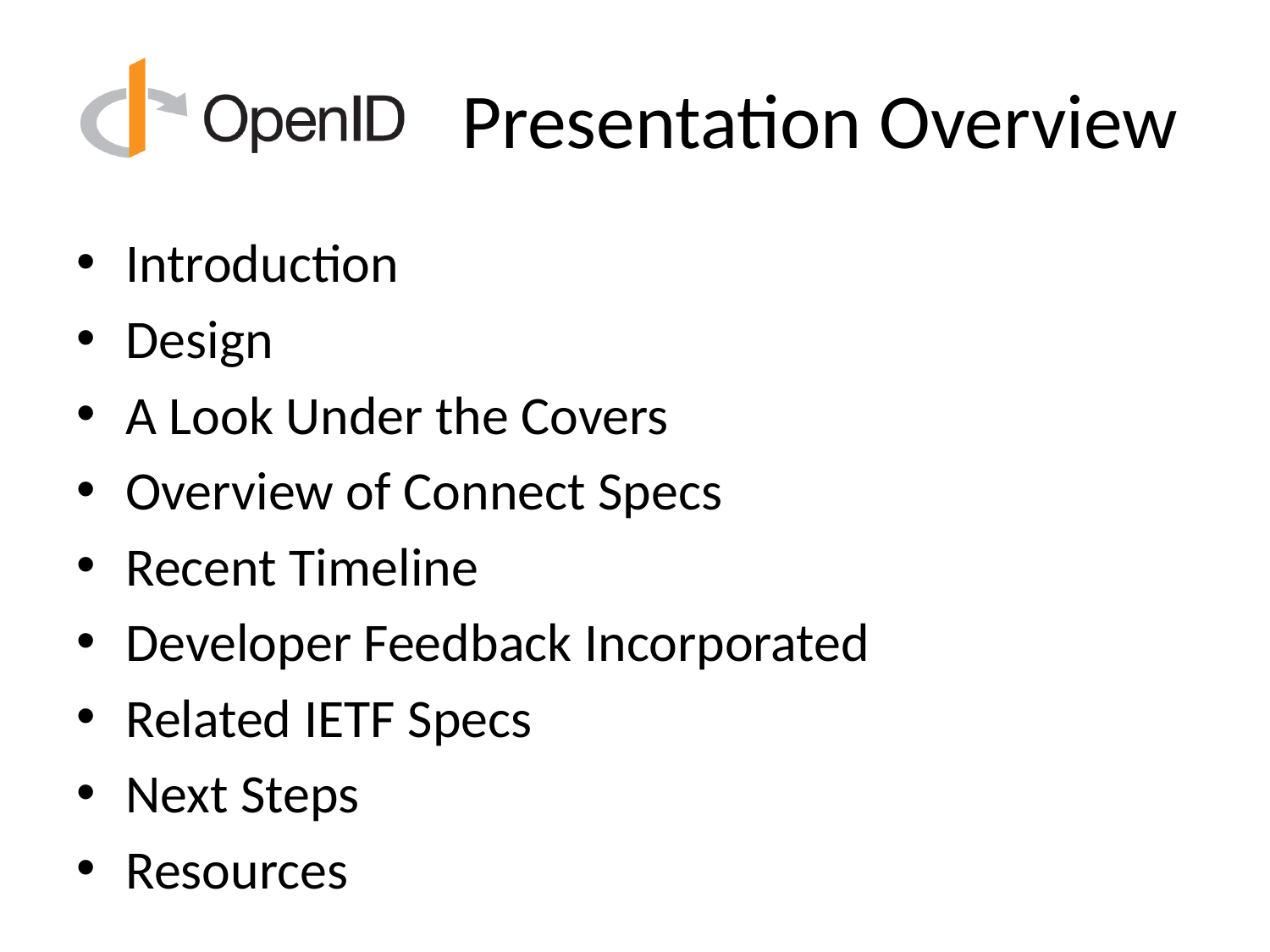

# Presentation Overview
Introduction
Design
A Look Under the Covers
Overview of Connect Specs
Recent Timeline
Developer Feedback Incorporated
Related IETF Specs
Next Steps
Resources